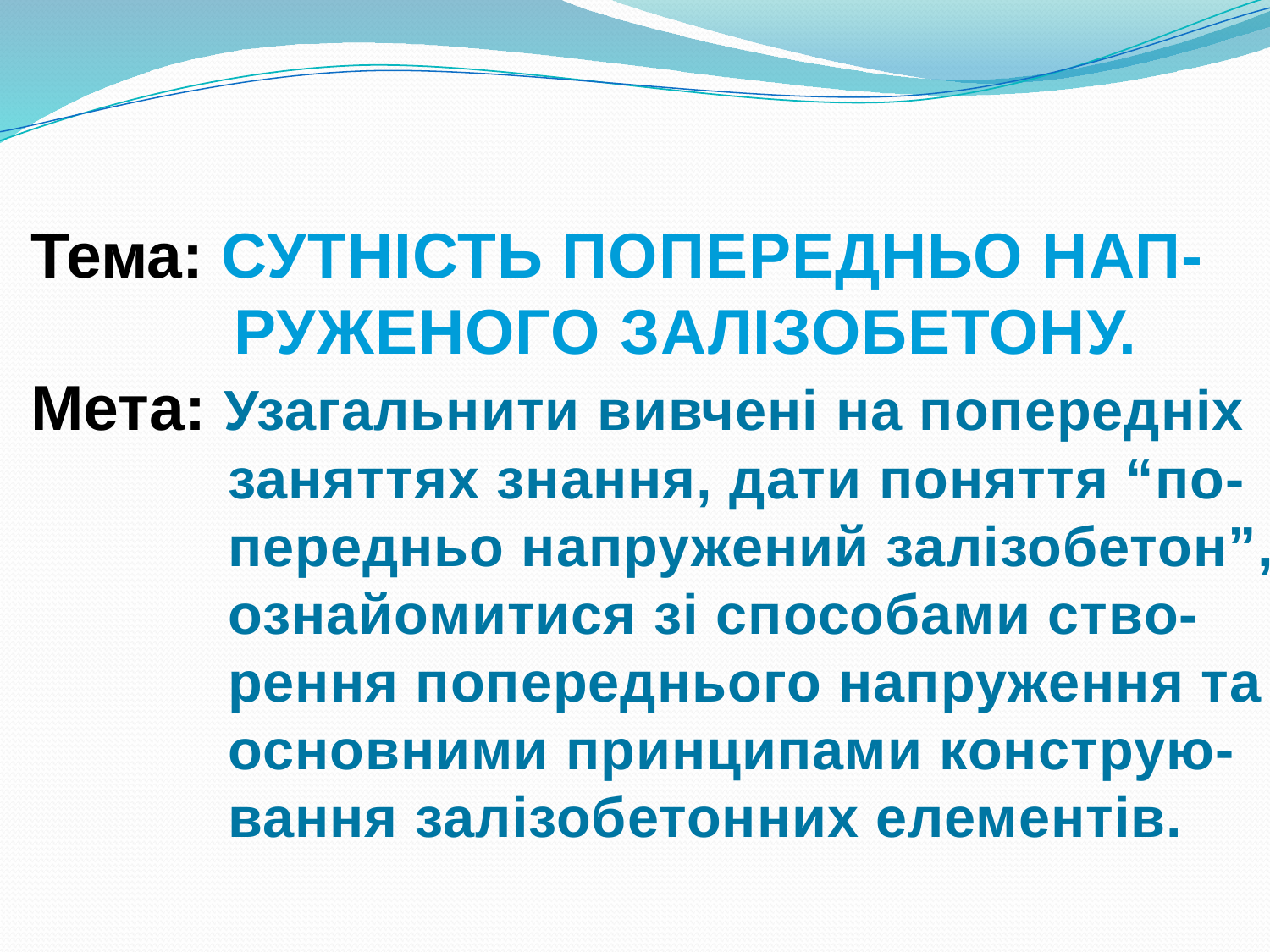

Тема: СУТНІСТЬ ПОПЕРЕДНЬО НАП-
            РУЖЕНОГО ЗАЛІЗОБЕТОНУ.
 Мета: Узагальнити вивчені на попередніх
             заняттях знання, дати поняття “по-
             передньо напружений залізобетон”,
             ознайомитися зі способами ство-
             рення попереднього напруження та
             основними принципами конструю-
             вання залізобетонних елементів.